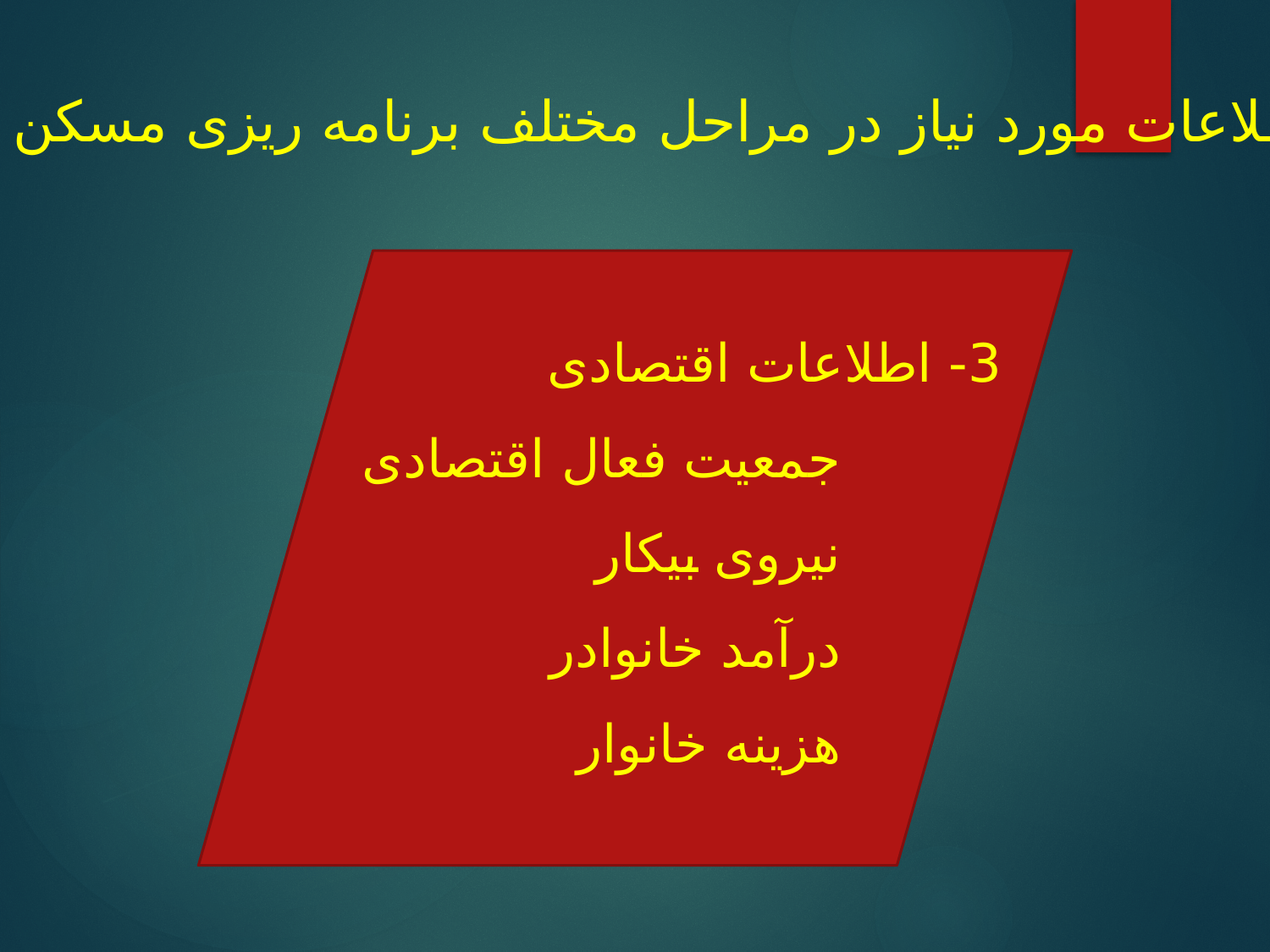

اطلاعات مورد نیاز در مراحل مختلف برنامه ریزی مسکن :

	3- اطلاعات اقتصادی
	جمعیت فعال اقتصادی
	نیروی بیکار
	درآمد خانوادر
	هزینه خانوار